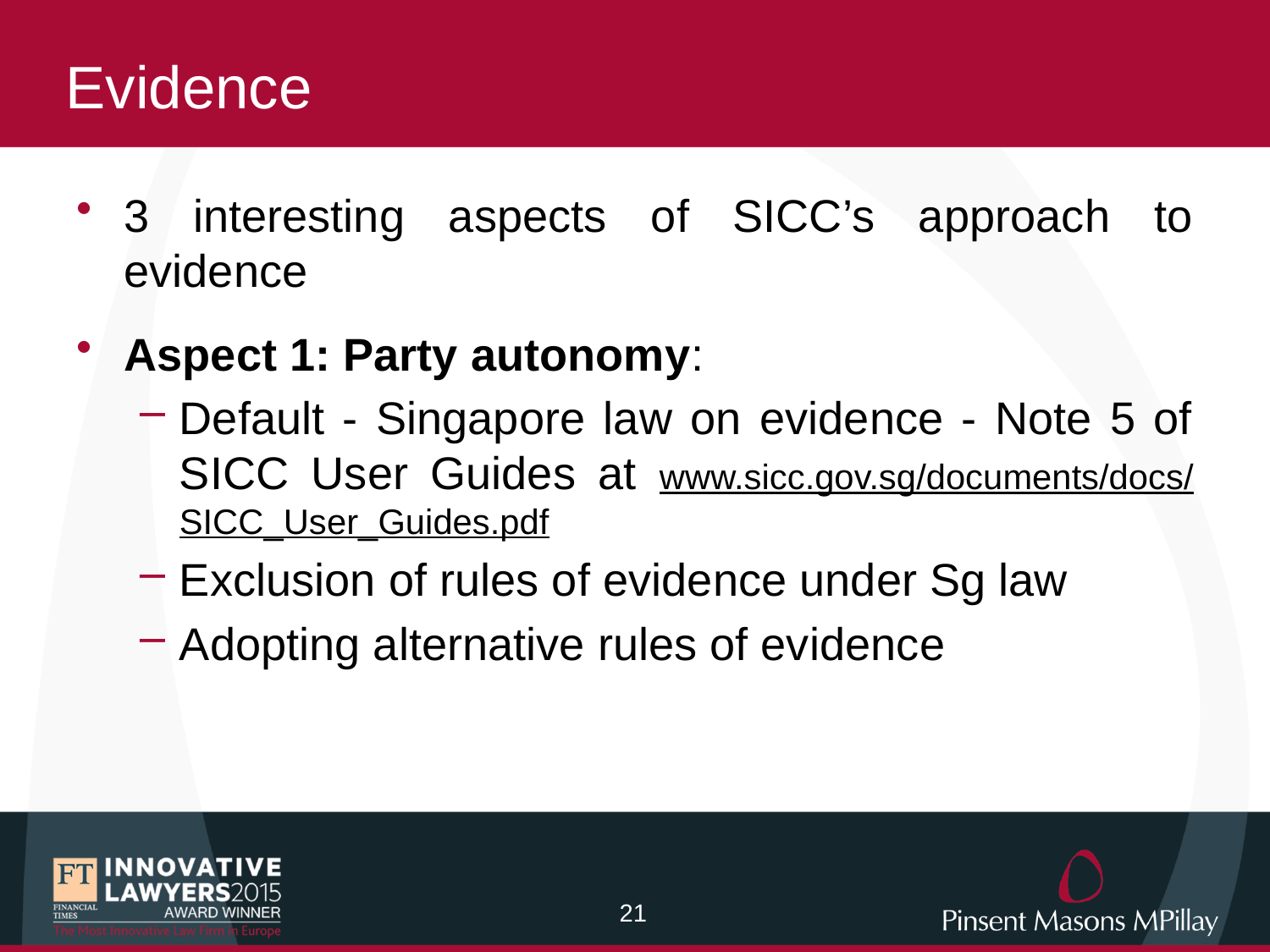

# Evidence
3 interesting aspects of SICC’s approach to evidence

Aspect 1: Party autonomy:
Default - Singapore law on evidence - Note 5 of SICC User Guides at www.sicc.gov.sg/documents/docs/ SICC_User_Guides.pdf
Exclusion of rules of evidence under Sg law
Adopting alternative rules of evidence
21